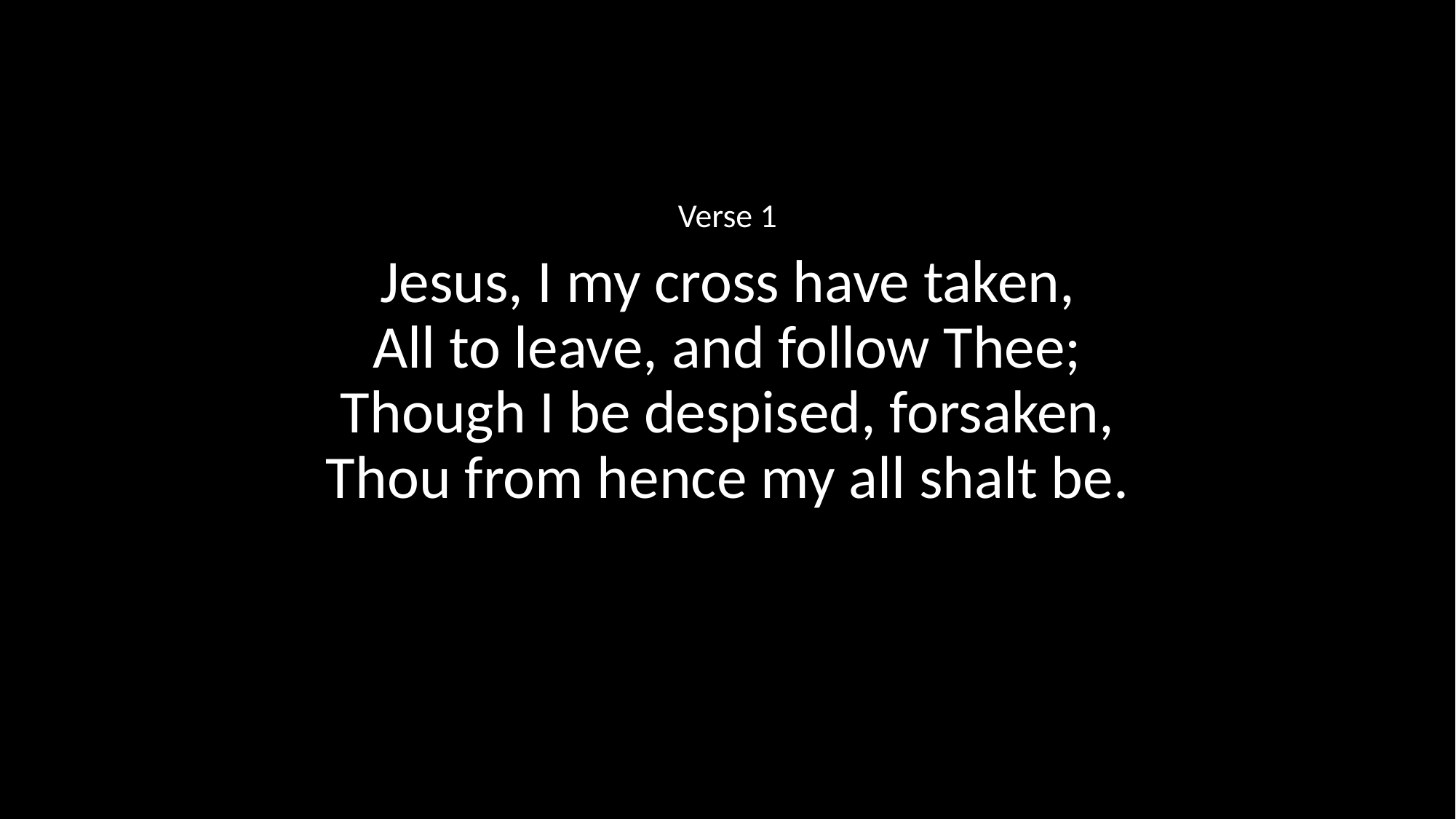

Verse 1
Jesus, I my cross have taken,
All to leave, and follow Thee;
Though I be despised, forsaken,
Thou from hence my all shalt be.